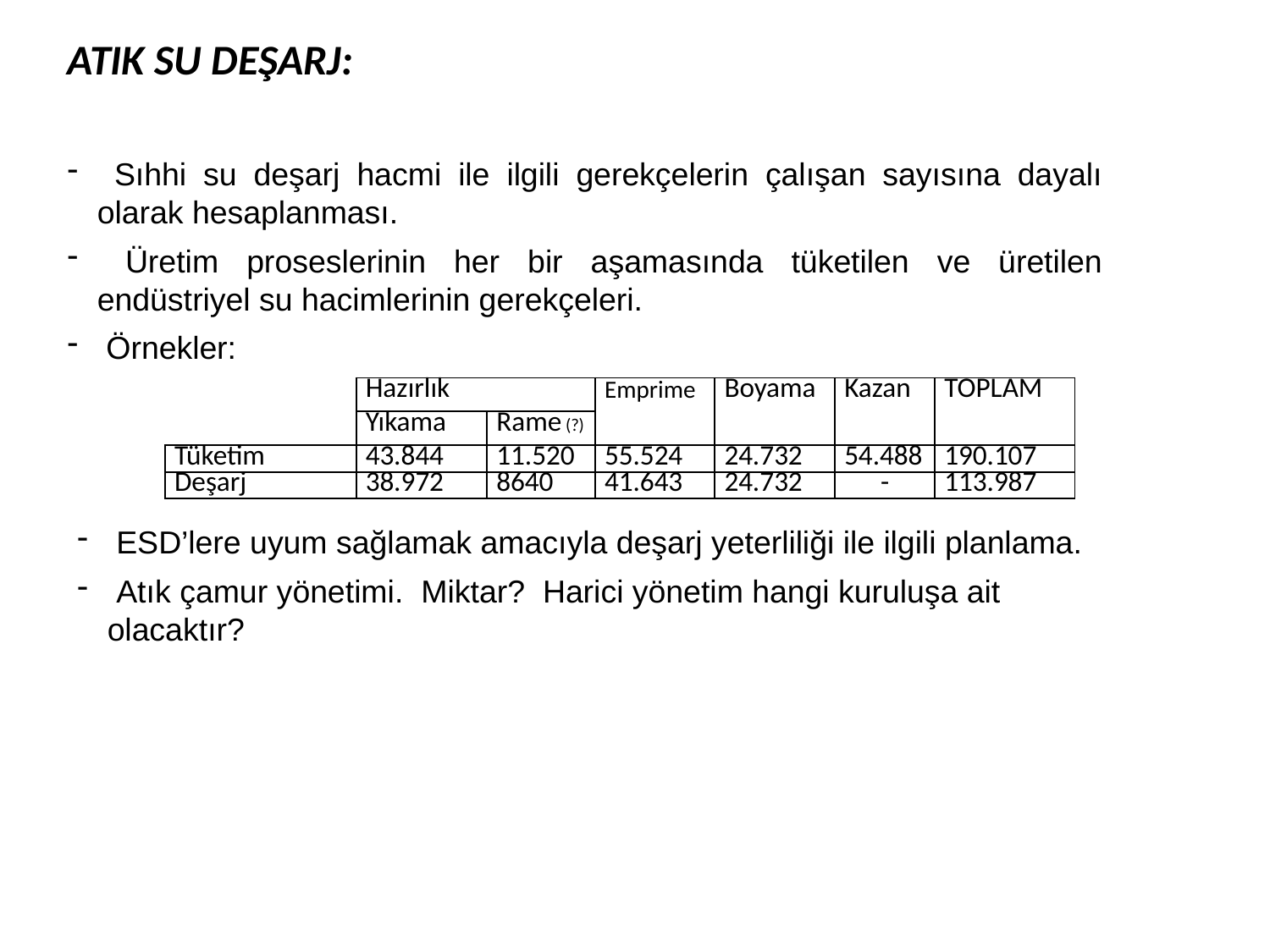

# ATIK SU DEŞARJ:

 Sıhhi su deşarj hacmi ile ilgili gerekçelerin çalışan sayısına dayalı olarak hesaplanması.
 Üretim proseslerinin her bir aşamasında tüketilen ve üretilen endüstriyel su hacimlerinin gerekçeleri.
 Örnekler:

|  | Hazırlık |  | Emprime | Boyama | Kazan | TOPLAM |
| --- | --- | --- | --- | --- | --- | --- |
|  | Yıkama | Rame (?) |  |  |  |  |
| Tüketim | 43.844 | 11.520 | 55.524 | 24.732 | 54.488 | 190.107 |
| Deşarj | 38.972 | 8640 | 41.643 | 24.732 | - | 113.987 |
 ESD’lere uyum sağlamak amacıyla deşarj yeterliliği ile ilgili planlama.
 Atık çamur yönetimi.  Miktar?  Harici yönetim hangi kuruluşa ait olacaktır?